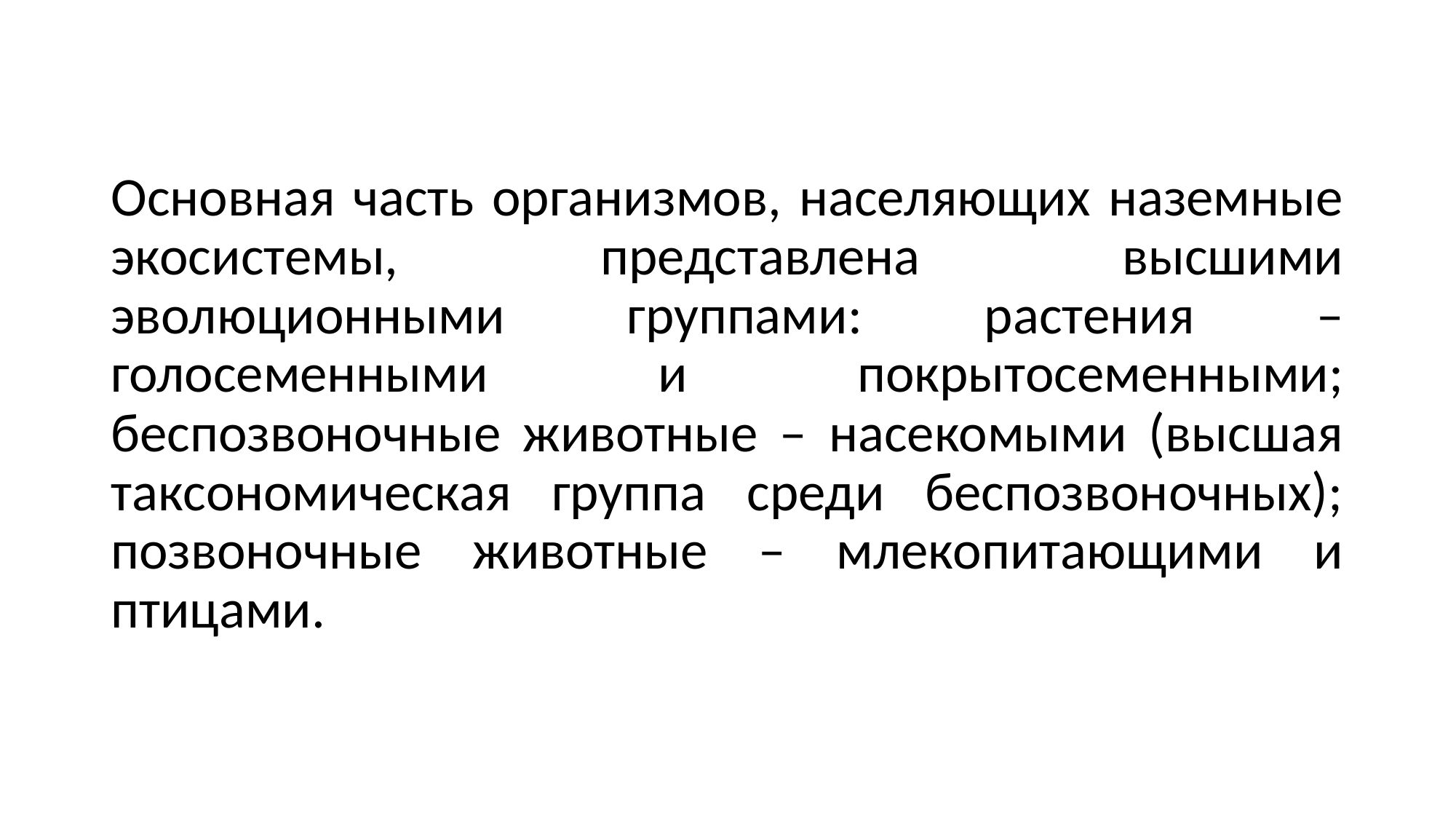

Основная часть организмов, населяющих наземные экосистемы, представлена высшими эволюционными группами: растения – голосеменными и покрытосеменными; беспозвоночные животные – насекомыми (высшая таксономическая группа среди беспозвоночных); позвоночные животные – млекопитающими и птицами.